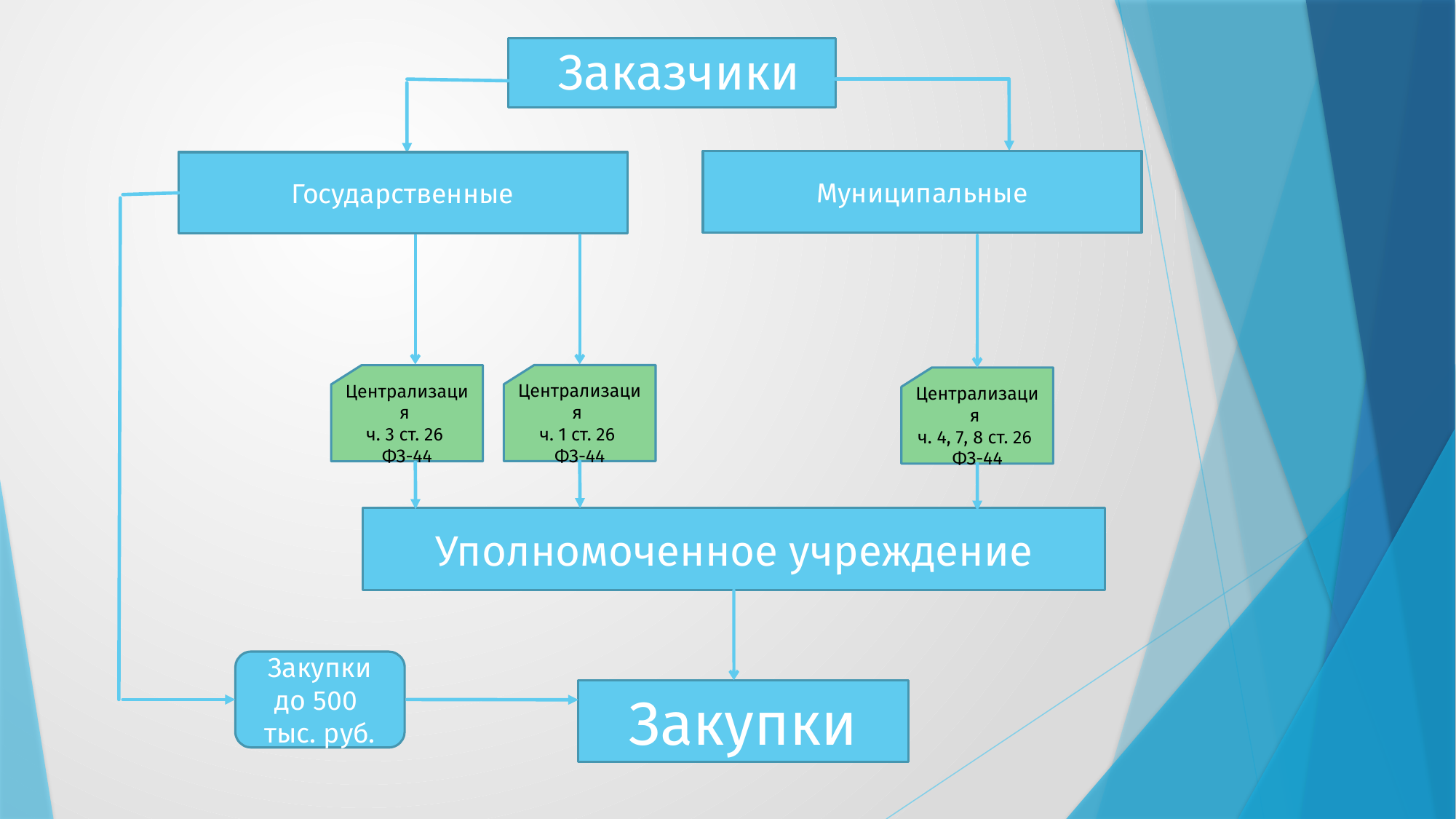

# Заказчики

Муниципальные
Государственные
Централизация
ч. 1 ст. 26
ФЗ-44
Централизация
ч. 3 ст. 26
ФЗ-44
Централизация
ч. 4, 7, 8 ст. 26
ФЗ-44
Уполномоченное учреждение
Закупки
до 500
тыс. руб.
Закупки